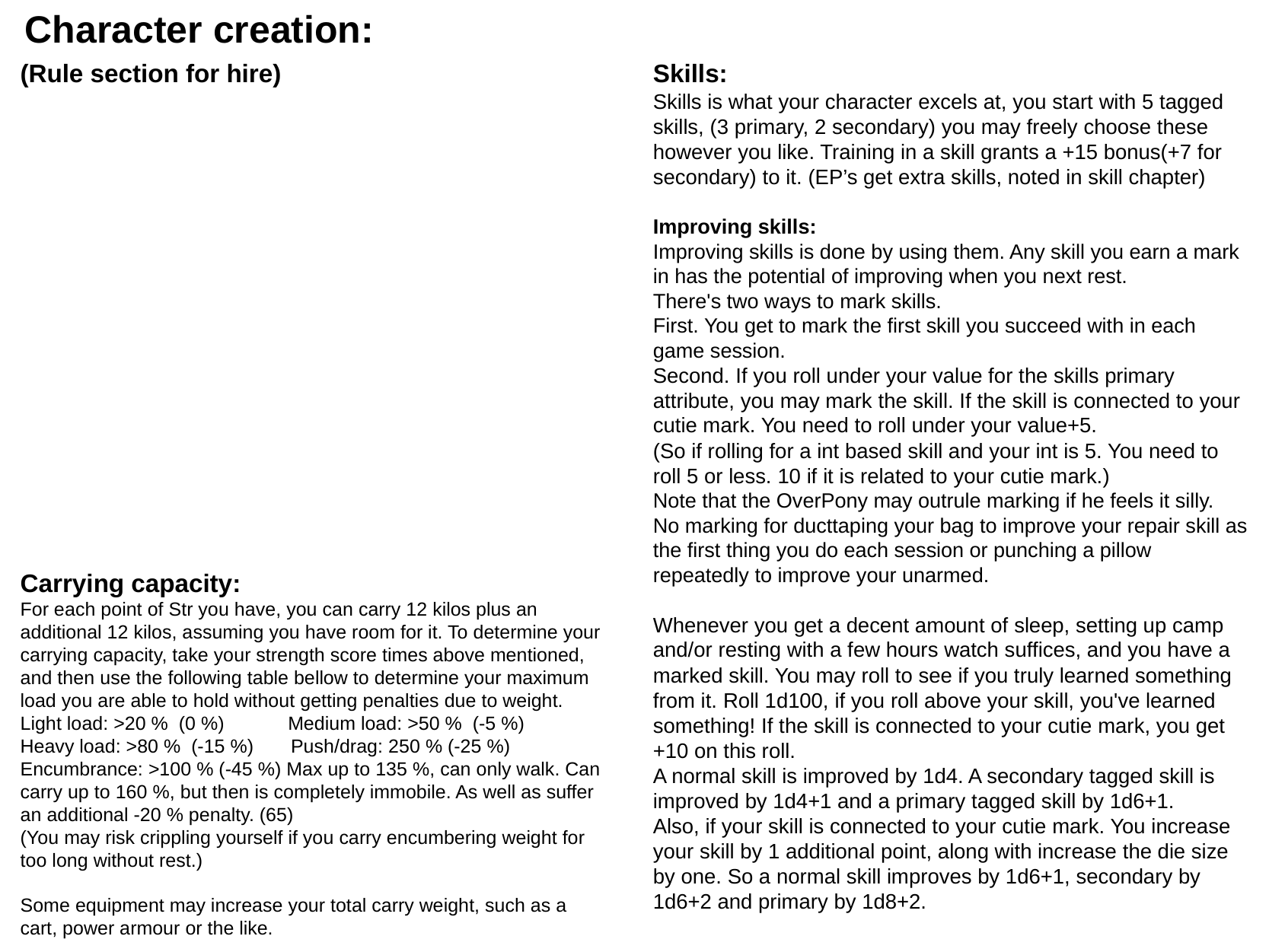

# Character creation:
(Rule section for hire)
Skills:
Skills is what your character excels at, you start with 5 tagged skills, (3 primary, 2 secondary) you may freely choose these however you like. Training in a skill grants a +15 bonus(+7 for secondary) to it. (EP’s get extra skills, noted in skill chapter)

Improving skills:
Improving skills is done by using them. Any skill you earn a mark in has the potential of improving when you next rest.
There's two ways to mark skills.
First. You get to mark the first skill you succeed with in each game session.
Second. If you roll under your value for the skills primary attribute, you may mark the skill. If the skill is connected to your cutie mark. You need to roll under your value+5.
(So if rolling for a int based skill and your int is 5. You need to roll 5 or less. 10 if it is related to your cutie mark.)
Note that the OverPony may outrule marking if he feels it silly.
No marking for ducttaping your bag to improve your repair skill as the first thing you do each session or punching a pillow repeatedly to improve your unarmed.

Whenever you get a decent amount of sleep, setting up camp and/or resting with a few hours watch suffices, and you have a marked skill. You may roll to see if you truly learned something from it. Roll 1d100, if you roll above your skill, you've learned something! If the skill is connected to your cutie mark, you get +10 on this roll.
A normal skill is improved by 1d4. A secondary tagged skill is improved by 1d4+1 and a primary tagged skill by 1d6+1.
Also, if your skill is connected to your cutie mark. You increase your skill by 1 additional point, along with increase the die size by one. So a normal skill improves by 1d6+1, secondary by 1d6+2 and primary by 1d8+2.

Carrying capacity:
For each point of Str you have, you can carry 12 kilos plus an additional 12 kilos, assuming you have room for it. To determine your carrying capacity, take your strength score times above mentioned, and then use the following table bellow to determine your maximum load you are able to hold without getting penalties due to weight.
Light load: >20 %  (0 %)            Medium load: >50 %  (-5 %)
Heavy load: >80 %  (-15 %)       Push/drag: 250 % (-25 %)
Encumbrance: >100 % (-45 %) Max up to 135 %, can only walk. Can carry up to 160 %, but then is completely immobile. As well as suffer an additional -20 % penalty. (65)
(You may risk crippling yourself if you carry encumbering weight for too long without rest.)

Some equipment may increase your total carry weight, such as a cart, power armour or the like.